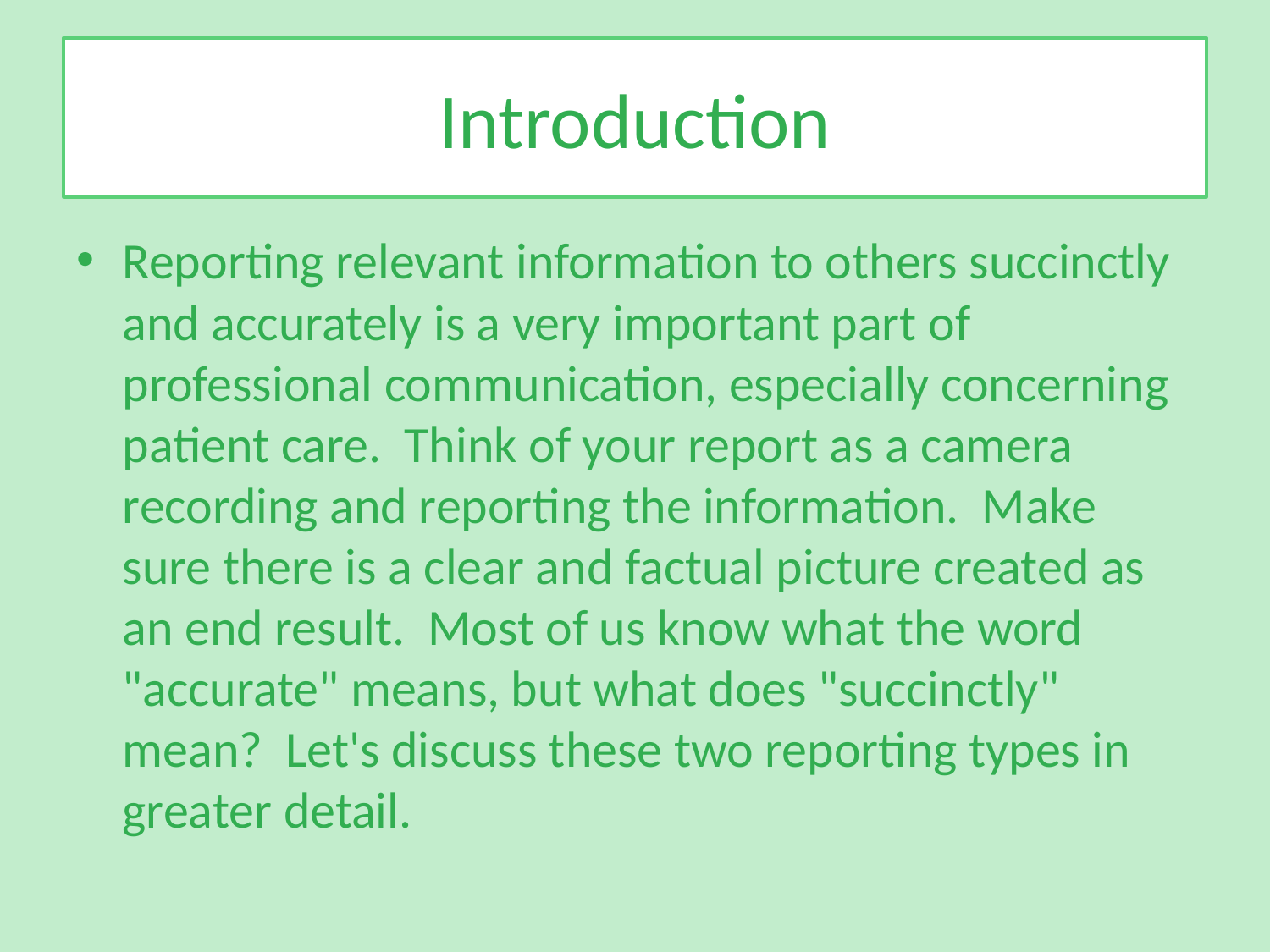

# Introduction
Reporting relevant information to others succinctly and accurately is a very important part of professional communication, especially concerning patient care.  Think of your report as a camera recording and reporting the information.  Make sure there is a clear and factual picture created as an end result.  Most of us know what the word "accurate" means, but what does "succinctly" mean?  Let's discuss these two reporting types in greater detail.